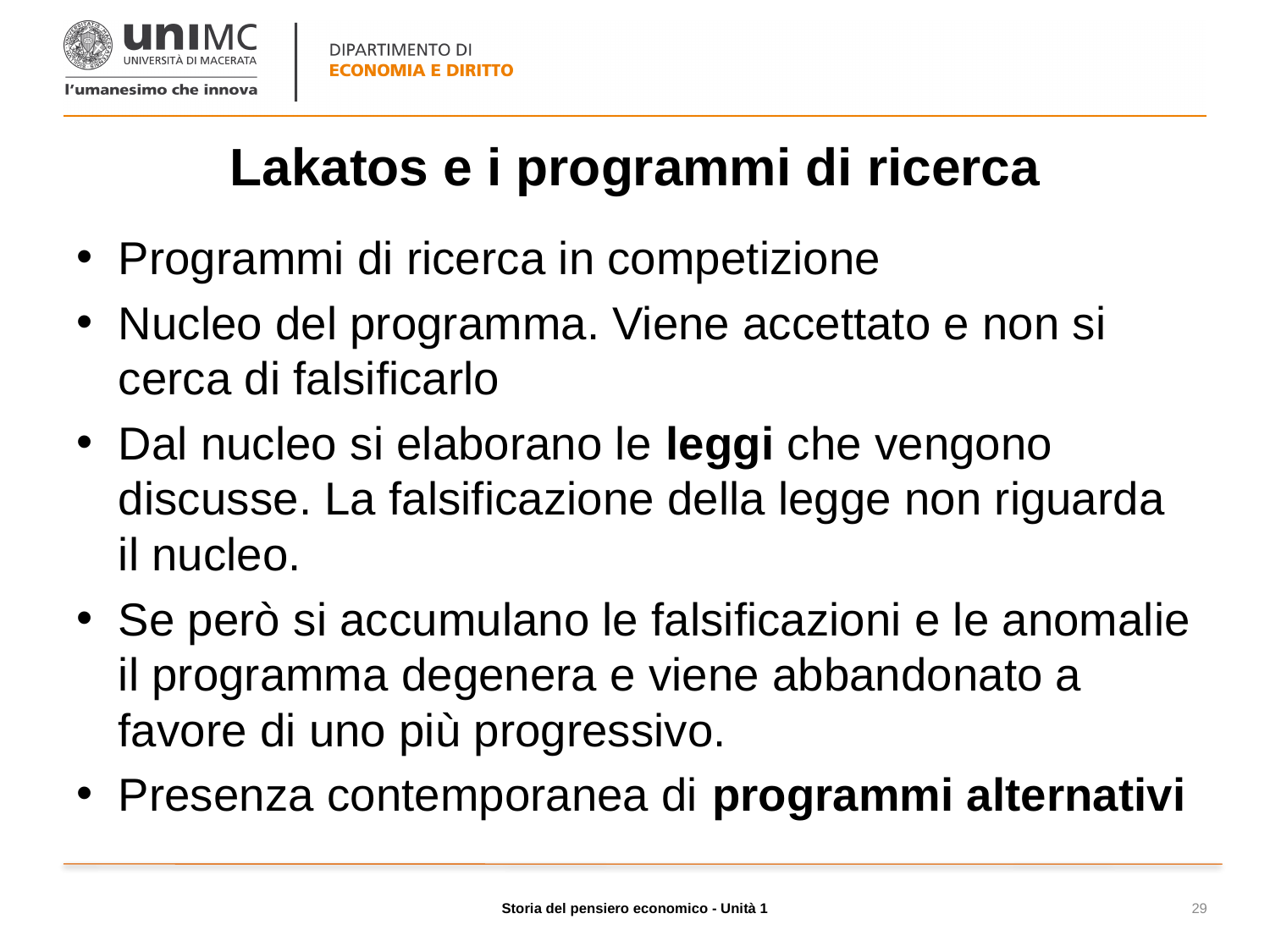

# Lakatos e i programmi di ricerca
Programmi di ricerca in competizione
Nucleo del programma. Viene accettato e non si cerca di falsificarlo
Dal nucleo si elaborano le leggi che vengono discusse. La falsificazione della legge non riguarda il nucleo.
Se però si accumulano le falsificazioni e le anomalie il programma degenera e viene abbandonato a favore di uno più progressivo.
Presenza contemporanea di programmi alternativi
Storia del pensiero economico - Unità 1
29